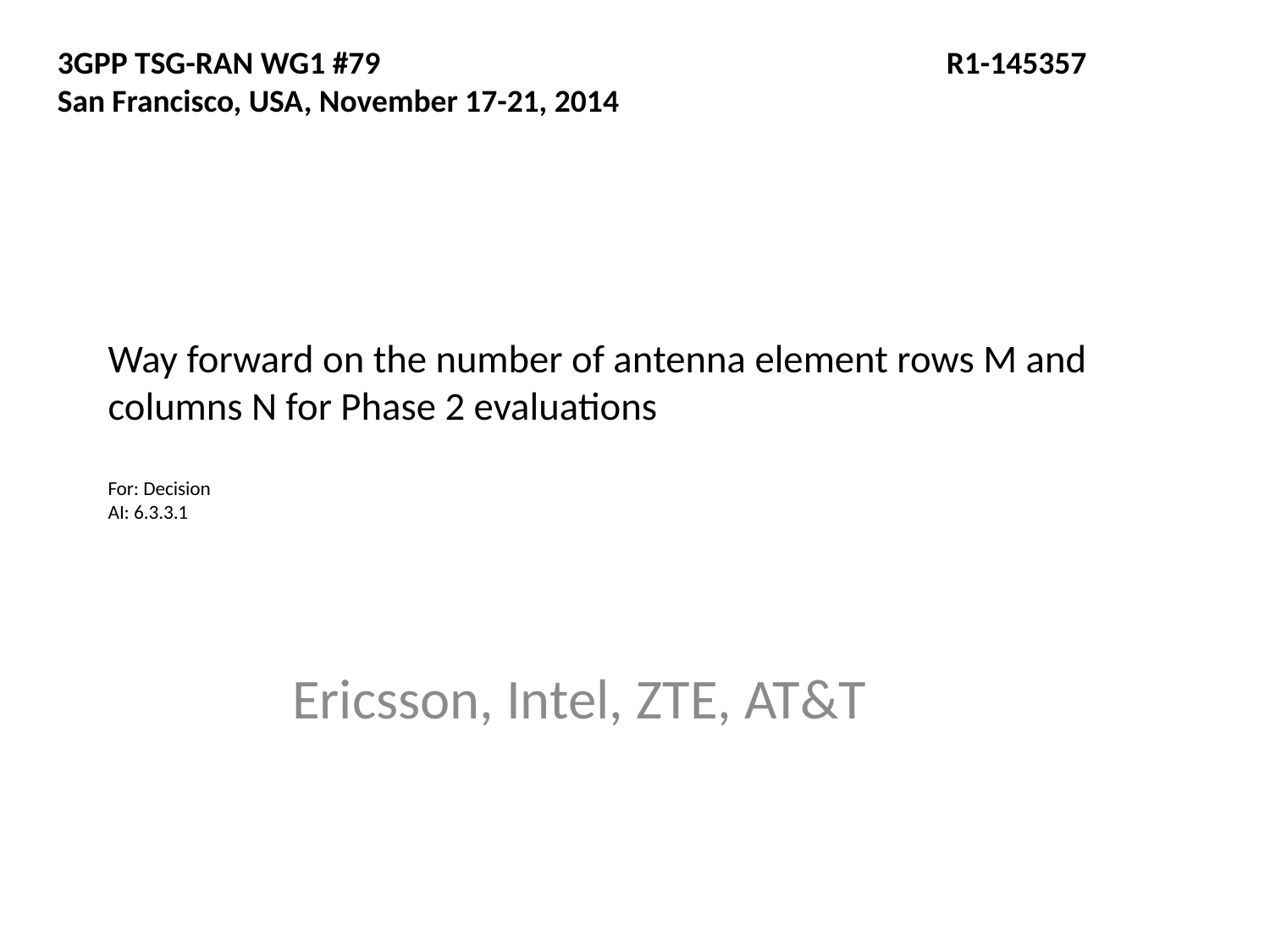

3GPP TSG-RAN WG1 #79				        	R1-145357
San Francisco, USA, November 17-21, 2014
# Way forward on the number of antenna element rows M and columns N for Phase 2 evaluations For: Decision AI: 6.3.3.1
Ericsson, Intel, ZTE, AT&T